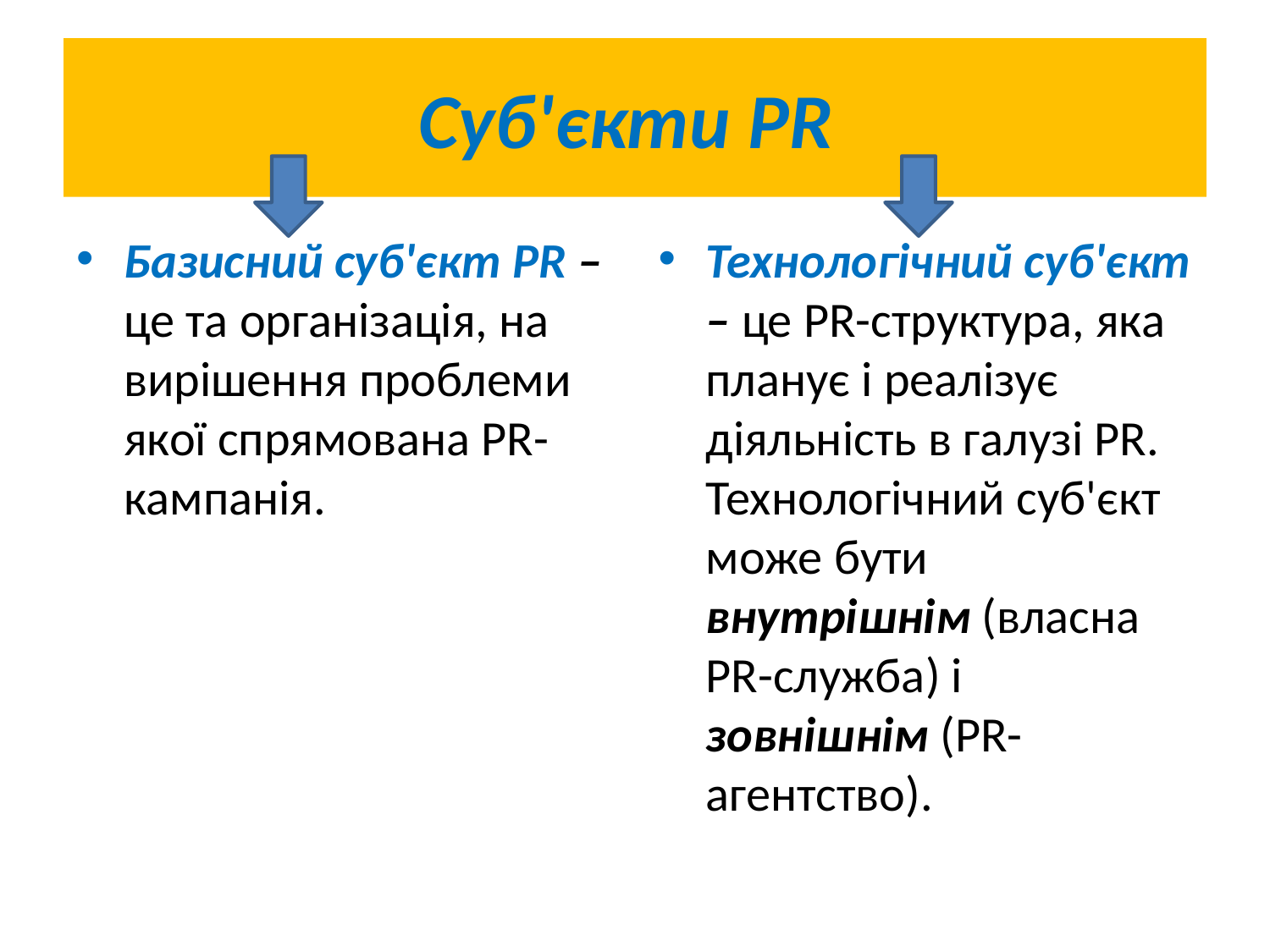

# Суб'єкти PR

Базисний суб'єкт PR – це та організація, на вирішення проблеми якої спрямована PR-кампанія.

Технологічний суб'єкт – це PR-структура, яка планує і реалізує діяльність в галузі PR. Технологічний суб'єкт може бути внутрішнім (власна PR-служба) і зовнішнім (PR-агентство).